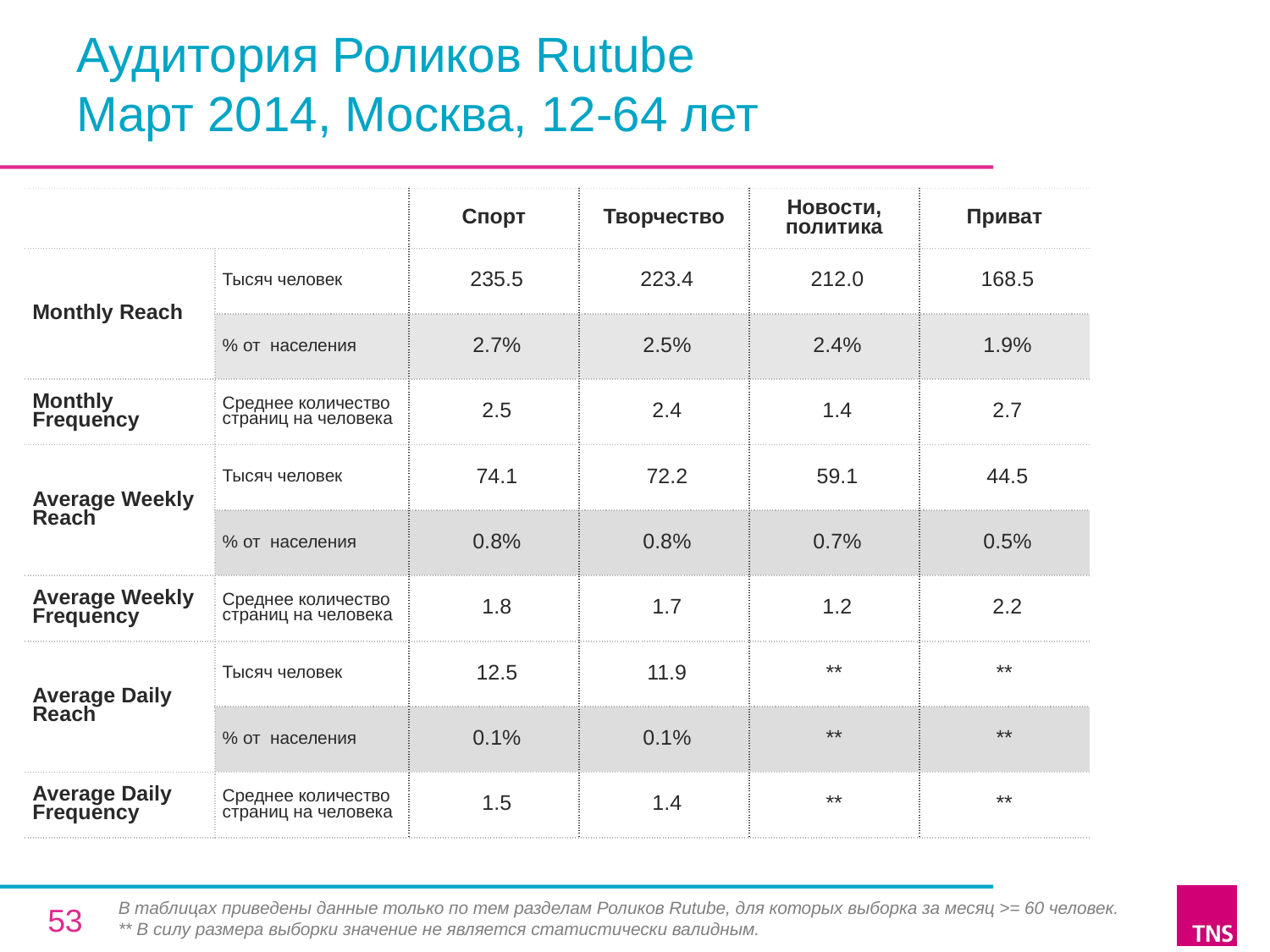

# Аудитория Роликов Rutube Март 2014, Москва, 12-64 лет
|  |  | Спорт | Творчество | Новости, политика | Приват |
| --- | --- | --- | --- | --- | --- |
| Monthly Reach | Тысяч человек | 235.5 | 223.4 | 212.0 | 168.5 |
|  | % от населения | 2.7% | 2.5% | 2.4% | 1.9% |
| Monthly Frequency | Среднее количество страниц на человека | 2.5 | 2.4 | 1.4 | 2.7 |
| Average Weekly Reach | Тысяч человек | 74.1 | 72.2 | 59.1 | 44.5 |
|  | % от населения | 0.8% | 0.8% | 0.7% | 0.5% |
| Average Weekly Frequency | Среднее количество страниц на человека | 1.8 | 1.7 | 1.2 | 2.2 |
| Average Daily Reach | Тысяч человек | 12.5 | 11.9 | \*\* | \*\* |
|  | % от населения | 0.1% | 0.1% | \*\* | \*\* |
| Average Daily Frequency | Среднее количество страниц на человека | 1.5 | 1.4 | \*\* | \*\* |
В таблицах приведены данные только по тем разделам Роликов Rutube, для которых выборка за месяц >= 60 человек.
** В силу размера выборки значение не является статистически валидным.
53